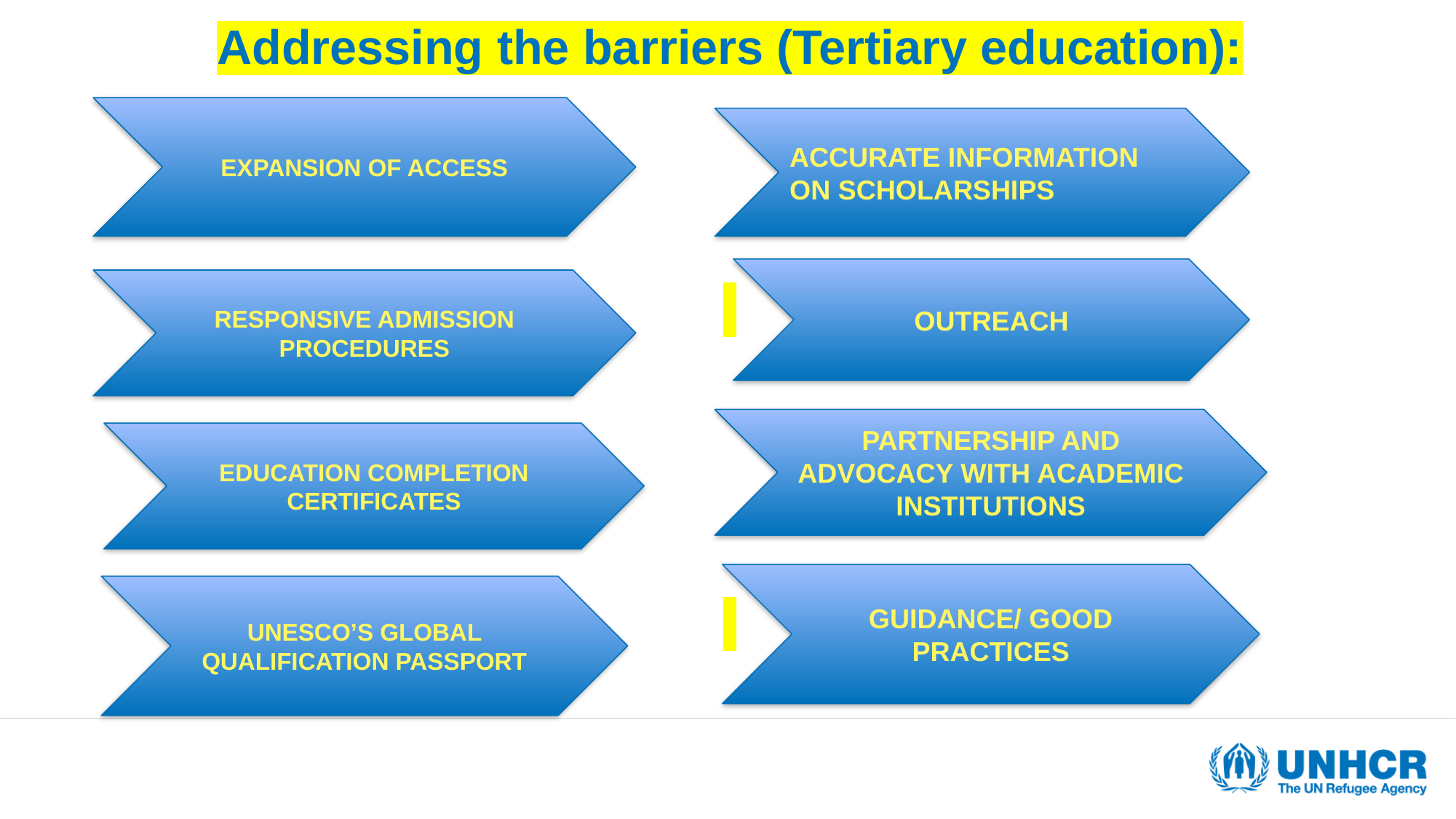

# Addressing the barriers (Tertiary education):
EXPANSION OF ACCESS
ACCURATE INFORMATION ON SCHOLARSHIPS
OUTREACH
RESPONSIVE ADMISSION PROCEDURES
PARTNERSHIP AND ADVOCACY WITH ACADEMIC INSTITUTIONS
EDUCATION COMPLETION CERTIFICATES
GUIDANCE/ GOOD PRACTICES
UNESCO’S GLOBAL QUALIFICATION PASSPORT